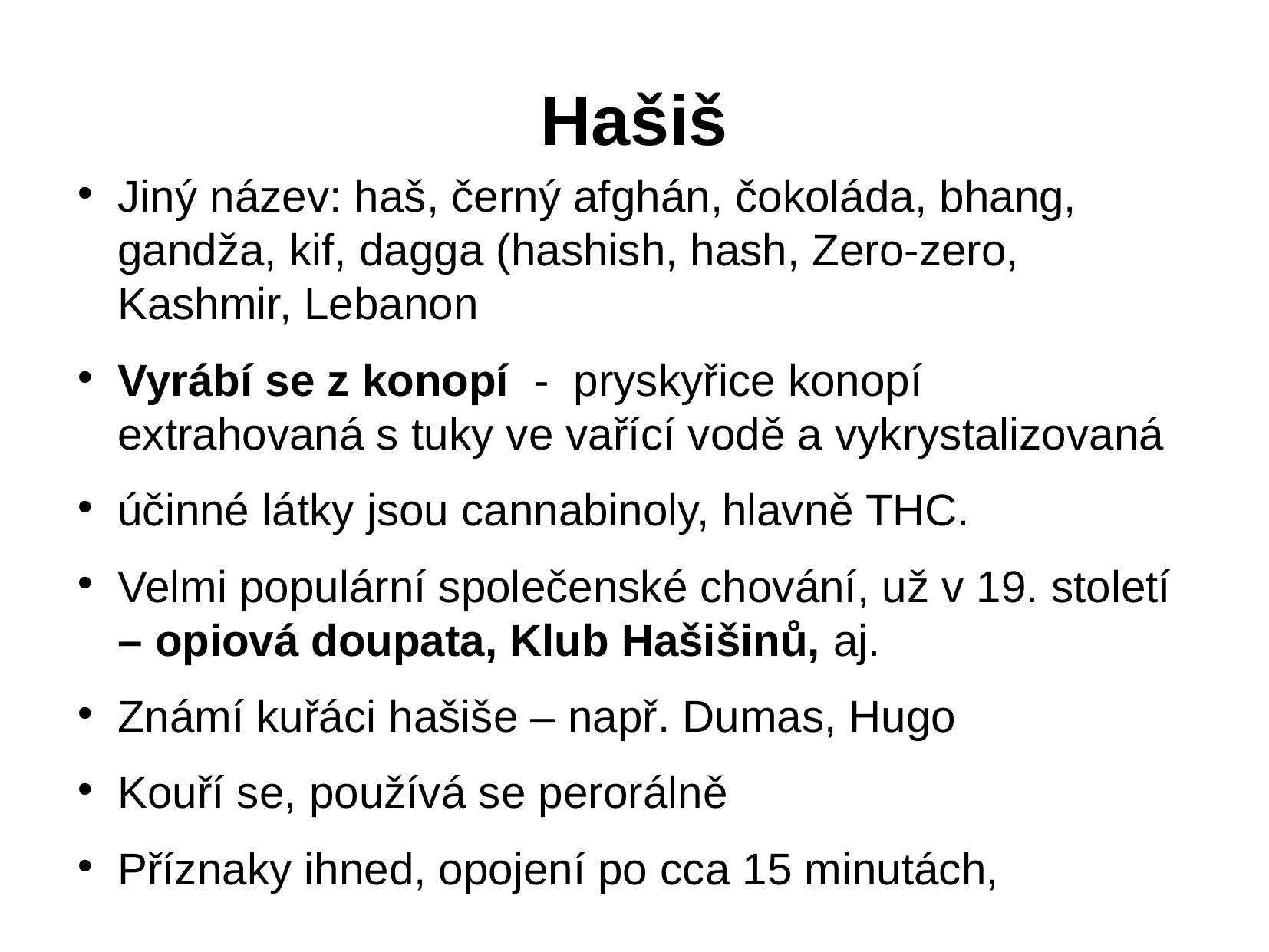

# Hašiš
Jiný název: haš, černý afghán, čokoláda, bhang, gandža, kif, dagga (hashish, hash, Zero-zero, Kashmir, Lebanon
Vyrábí se z konopí  -  pryskyřice konopí extrahovaná s tuky ve vařící vodě a vykrystalizovaná
účinné látky jsou cannabinoly, hlavně THC.
Velmi populární společenské chování, už v 19. století – opiová doupata, Klub Hašišinů, aj.
Známí kuřáci hašiše – např. Dumas, Hugo
Kouří se, používá se perorálně
Příznaky ihned, opojení po cca 15 minutách,